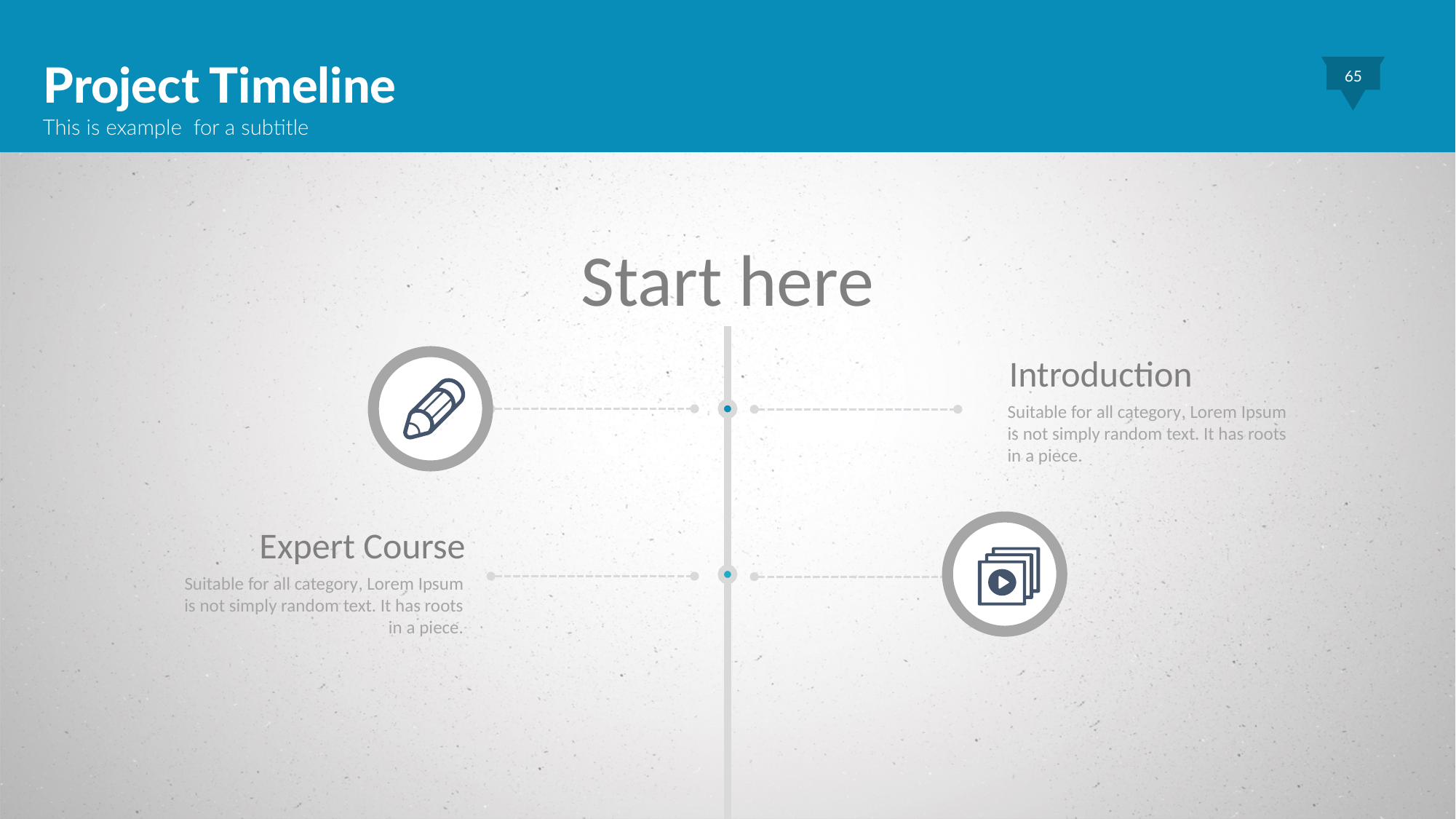

Project Timeline
This is example  for a subtitle

65
Start here
Introduction

Suitable for all category, Lorem Ipsum is not simply random text. It has roots in a piece.

Expert Course

Suitable for all category, Lorem Ipsum is not simply random text. It has roots in a piece.